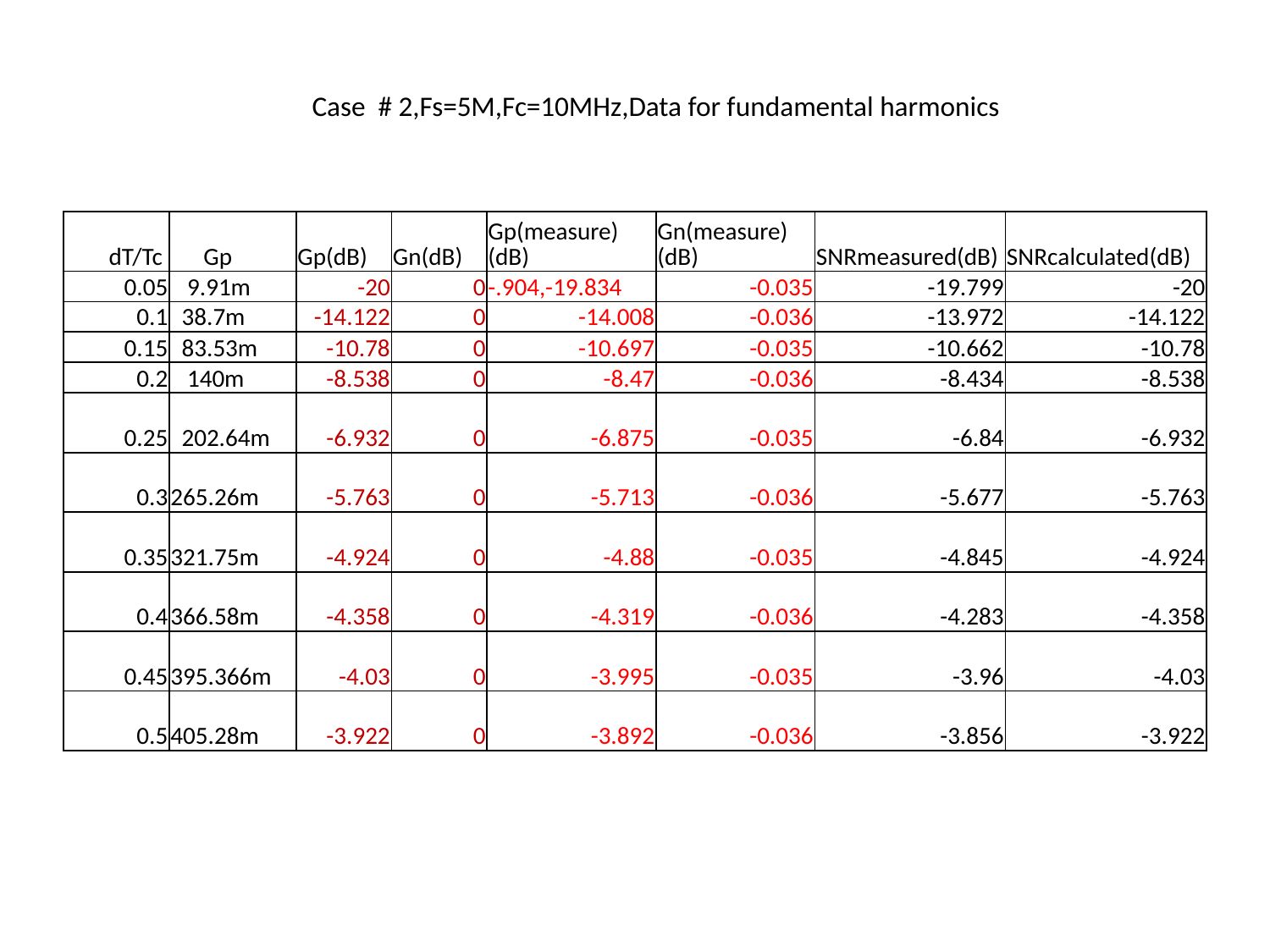

Case  # 2,Fs=5M,Fc=10MHz,Data for fundamental harmonics
| dT/Tc | Gp | Gp(dB) | Gn(dB) | Gp(measure) (dB) | Gn(measure) (dB) | SNRmeasured(dB) | SNRcalculated(dB) |
| --- | --- | --- | --- | --- | --- | --- | --- |
| 0.05 | 9.91m | -20 | 0 | -.904,-19.834 | -0.035 | -19.799 | -20 |
| 0.1 | 38.7m | -14.122 | 0 | -14.008 | -0.036 | -13.972 | -14.122 |
| 0.15 | 83.53m | -10.78 | 0 | -10.697 | -0.035 | -10.662 | -10.78 |
| 0.2 | 140m | -8.538 | 0 | -8.47 | -0.036 | -8.434 | -8.538 |
| 0.25 | 202.64m | -6.932 | 0 | -6.875 | -0.035 | -6.84 | -6.932 |
| 0.3 | 265.26m | -5.763 | 0 | -5.713 | -0.036 | -5.677 | -5.763 |
| 0.35 | 321.75m | -4.924 | 0 | -4.88 | -0.035 | -4.845 | -4.924 |
| 0.4 | 366.58m | -4.358 | 0 | -4.319 | -0.036 | -4.283 | -4.358 |
| 0.45 | 395.366m | -4.03 | 0 | -3.995 | -0.035 | -3.96 | -4.03 |
| 0.5 | 405.28m | -3.922 | 0 | -3.892 | -0.036 | -3.856 | -3.922 |